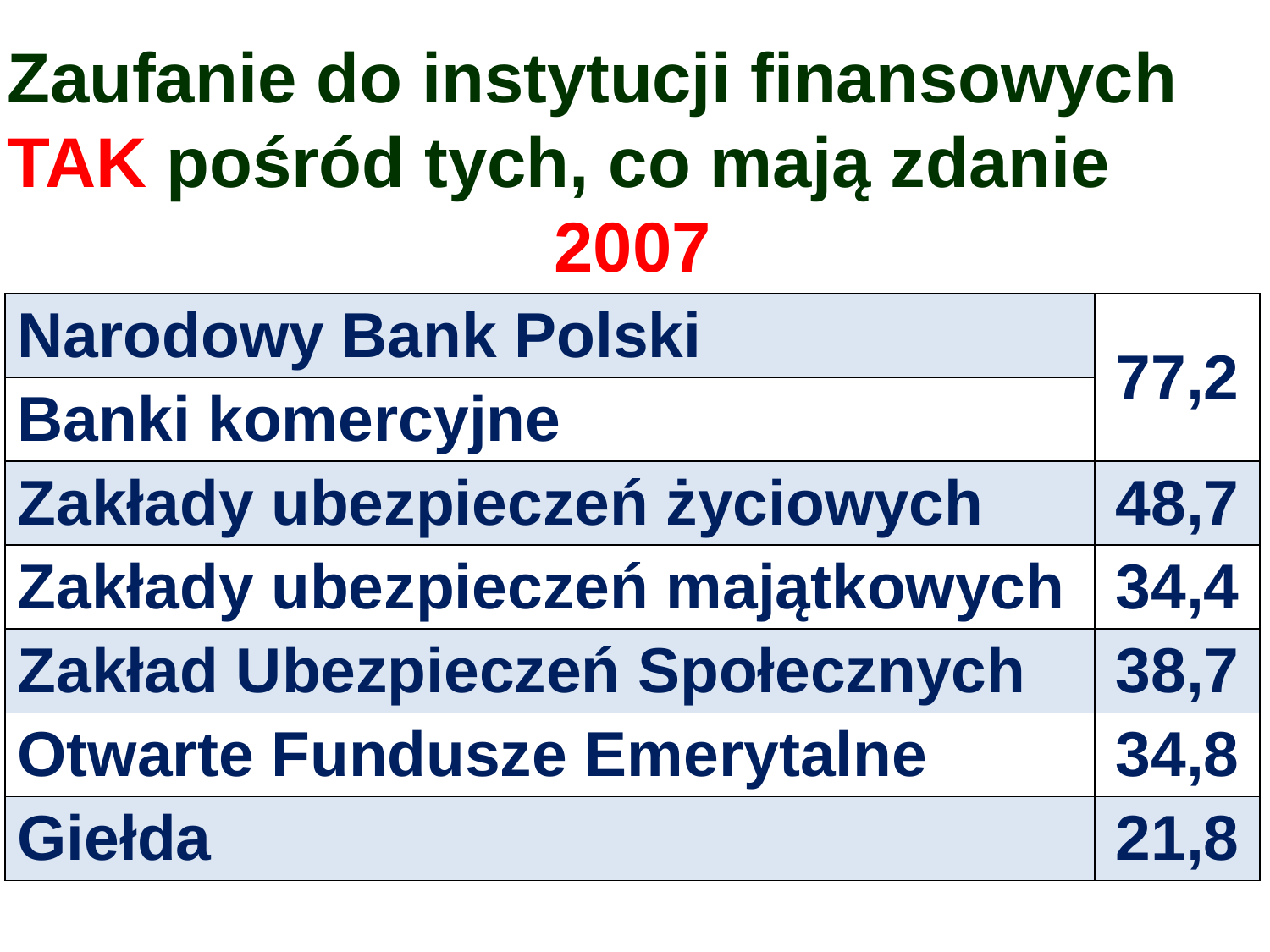

Zaufanie do instytucji finansowych
TAK pośród tych, co mają zdanie
2007
| Narodowy Bank Polski | 77,2 |
| --- | --- |
| Banki komercyjne |  |
| Zakłady ubezpieczeń życiowych | 48,7 |
| Zakłady ubezpieczeń majątkowych | 34,4 |
| Zakład Ubezpieczeń Społecznych | 38,7 |
| Otwarte Fundusze Emerytalne | 34,8 |
| Giełda | 21,8 |